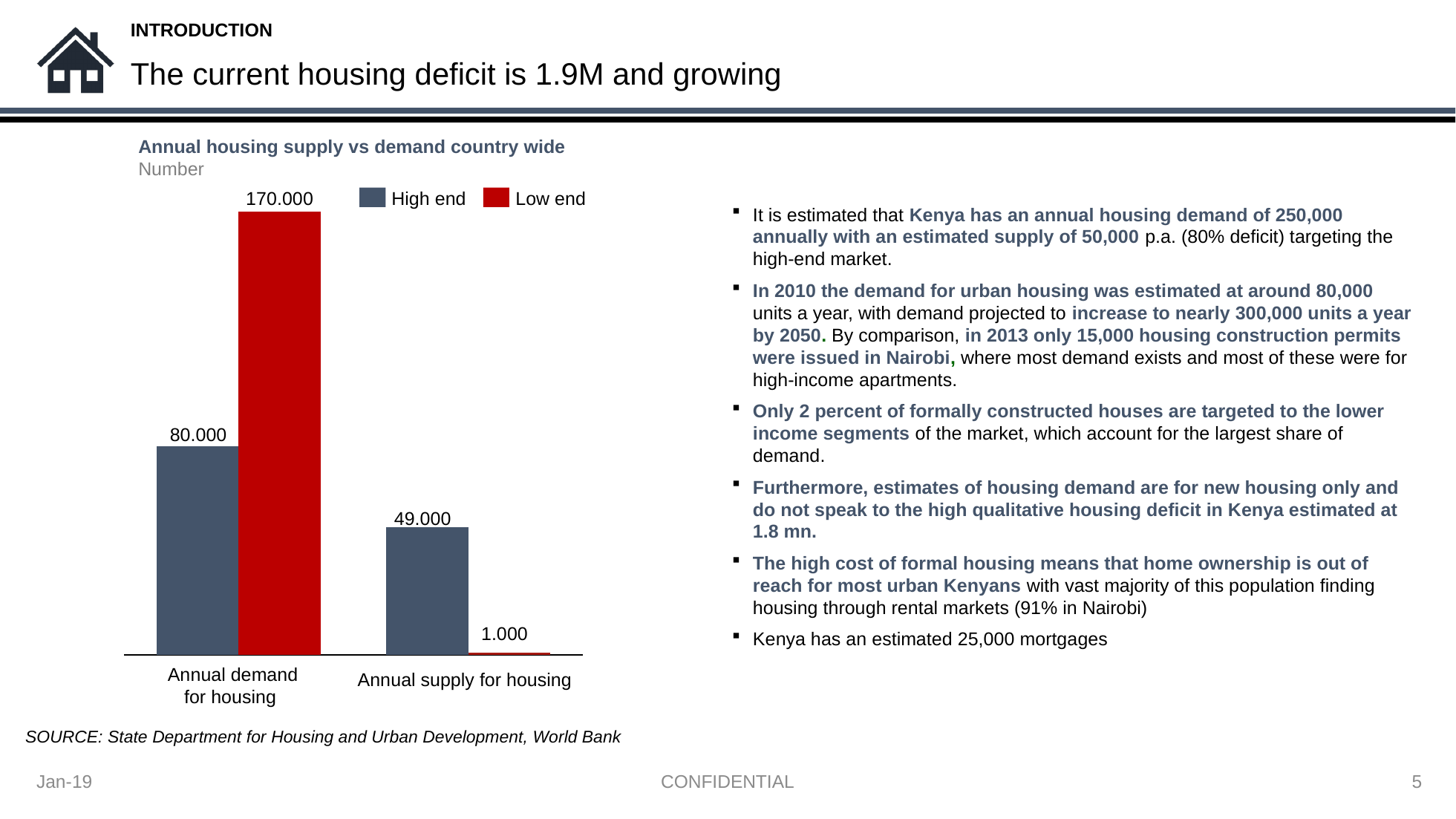

INTRODUCTION
# The current housing deficit is 1.9M and growing
Annual housing supply vs demand country wide
Number
170.000
High end
Low end

It is estimated that Kenya has an annual housing demand of 250,000 annually with an estimated supply of 50,000 p.a. (80% deficit) targeting the high-end market.
In 2010 the demand for urban housing was estimated at around 80,000 units a year, with demand projected to increase to nearly 300,000 units a year by 2050. By comparison, in 2013 only 15,000 housing construction permits were issued in Nairobi, where most demand exists and most of these were for high-income apartments.
Only 2 percent of formally constructed houses are targeted to the lower income segments of the market, which account for the largest share of demand.
Furthermore, estimates of housing demand are for new housing only and do not speak to the high qualitative housing deficit in Kenya estimated at 1.8 mn.
The high cost of formal housing means that home ownership is out of reach for most urban Kenyans with vast majority of this population finding housing through rental markets (91% in Nairobi)
Kenya has an estimated 25,000 mortgages

### Chart

| Category |  |  |
|---|---|---|
80.000
49.000
1.000
Annual demand for housing
Annual supply for housing
SOURCE: State Department for Housing and Urban Development, World Bank
CONFIDENTIAL
5
Jan-19